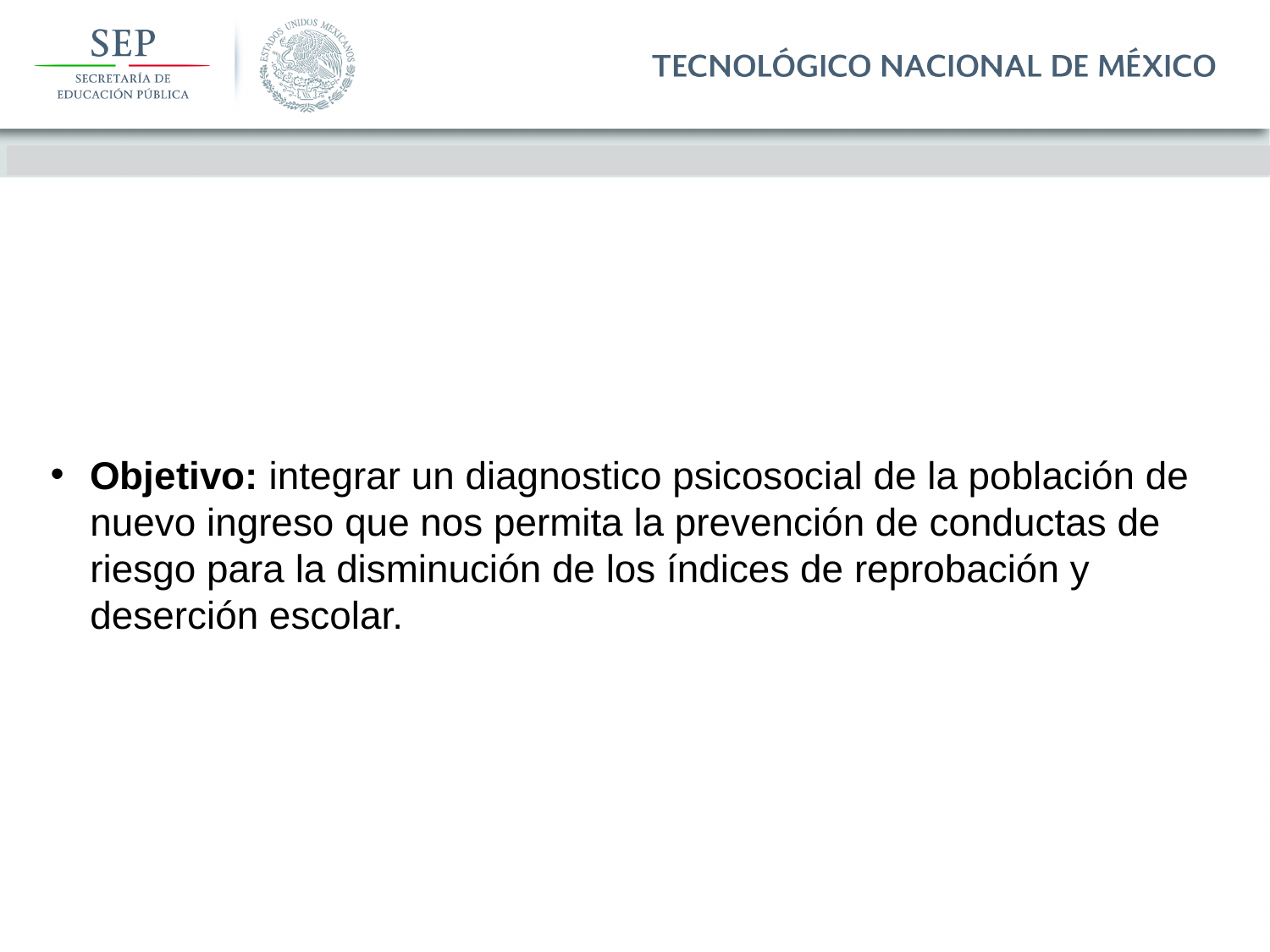

Objetivo: integrar un diagnostico psicosocial de la población de nuevo ingreso que nos permita la prevención de conductas de riesgo para la disminución de los índices de reprobación y deserción escolar.